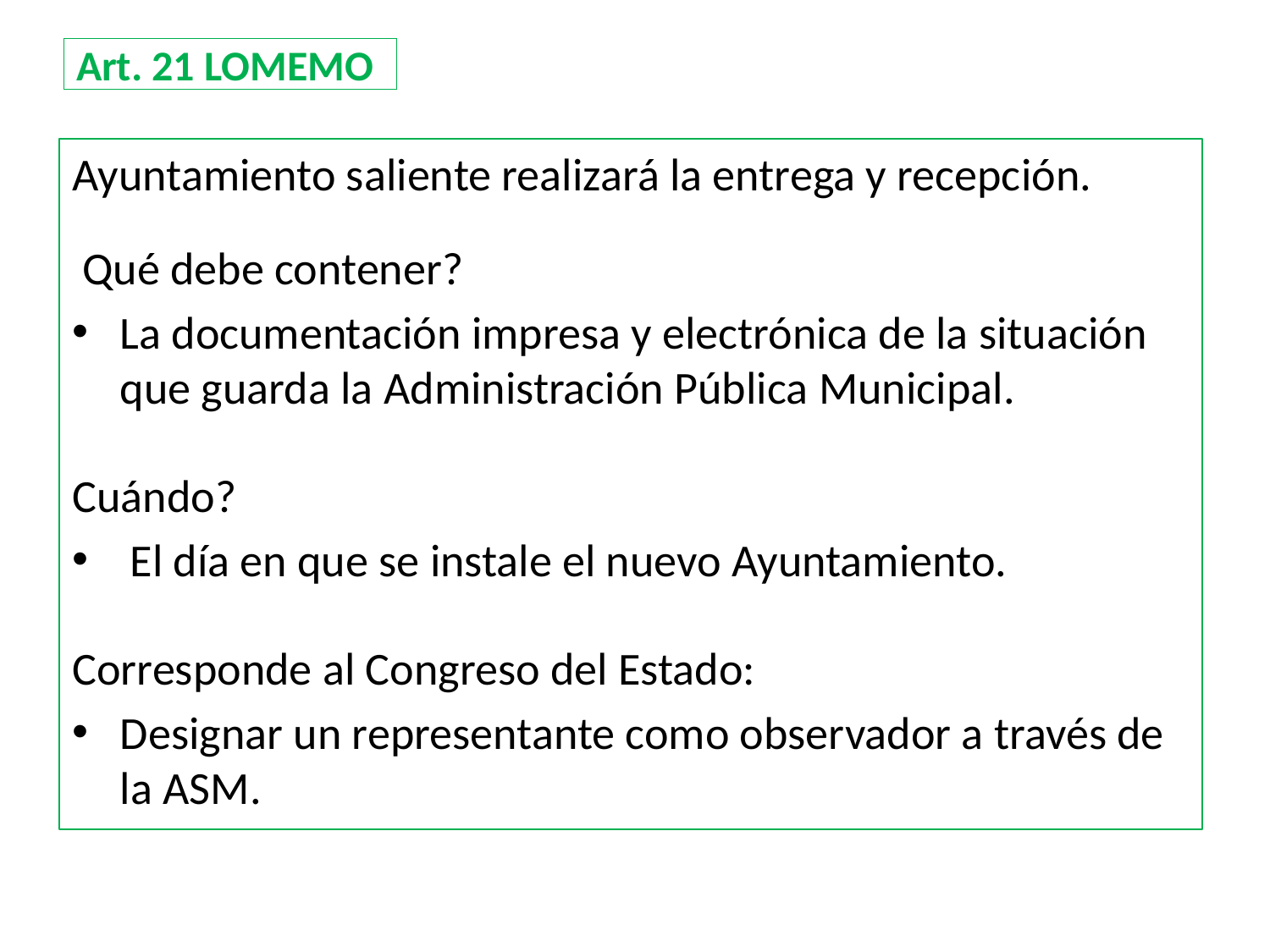

# Art. 21 LOMEMO
Ayuntamiento saliente realizará la entrega y recepción.

 Qué debe contener?
La documentación impresa y electrónica de la situación que guarda la Administración Pública Municipal.

Cuándo?
 El día en que se instale el nuevo Ayuntamiento.

Corresponde al Congreso del Estado:
Designar un representante como observador a través de la ASM.